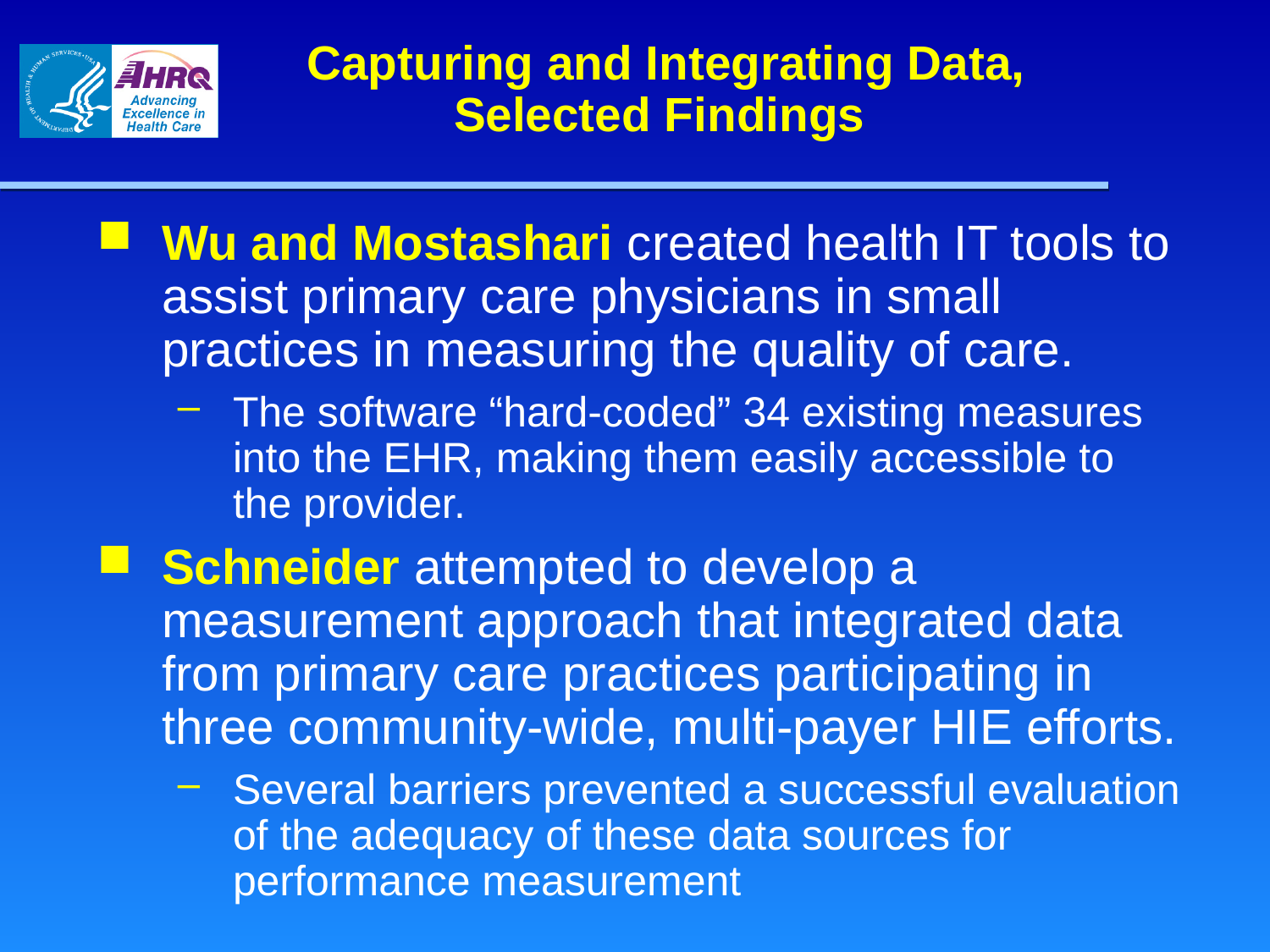

Capturing and Integrating Data, Selected Findings
Wu and Mostashari created health IT tools to assist primary care physicians in small practices in measuring the quality of care.
The software “hard-coded” 34 existing measures into the EHR, making them easily accessible to the provider.
Schneider attempted to develop a measurement approach that integrated data from primary care practices participating in three community-wide, multi-payer HIE efforts.
Several barriers prevented a successful evaluation of the adequacy of these data sources for performance measure­ment